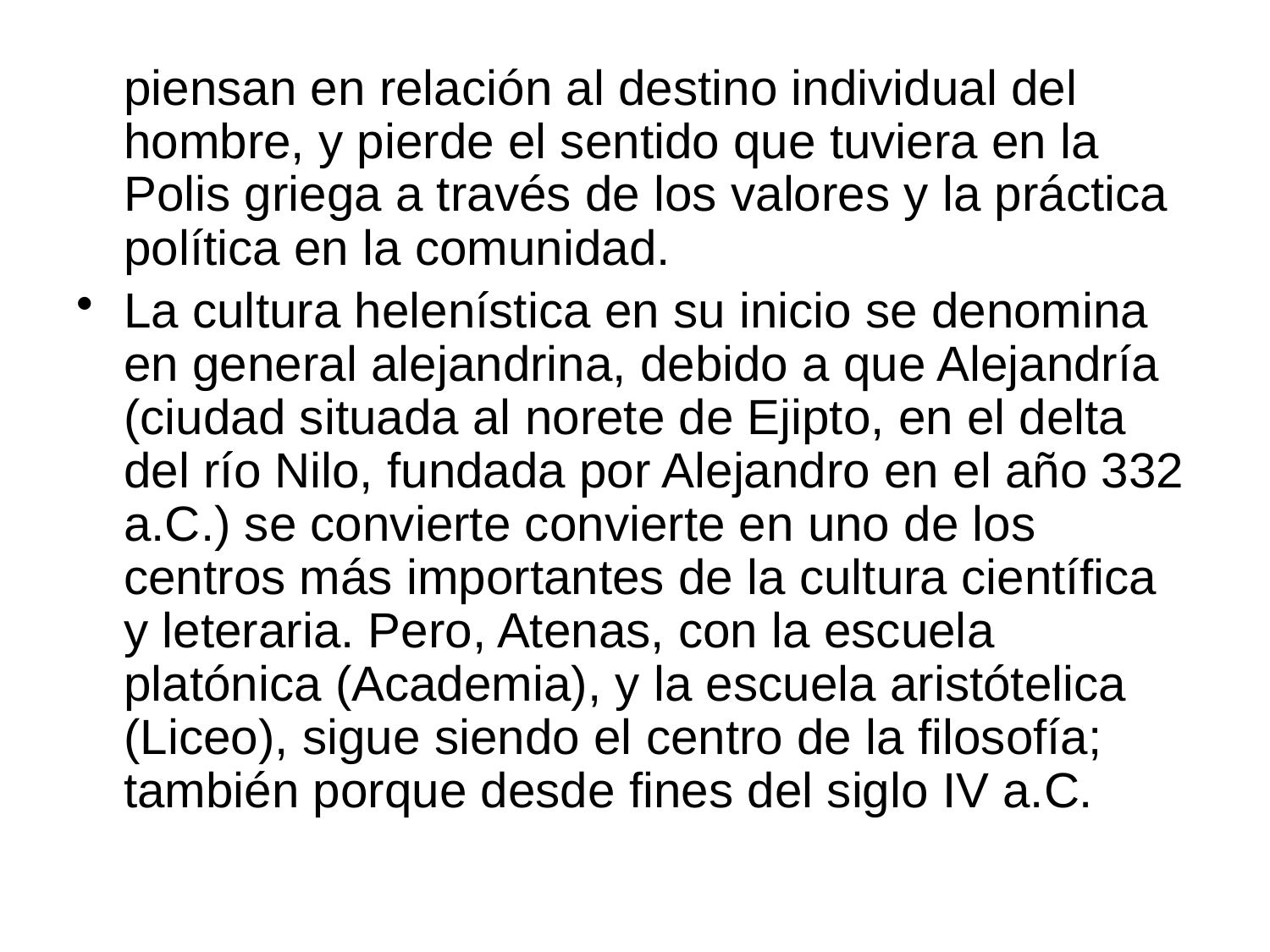

piensan en relación al destino individual del hombre, y pierde el sentido que tuviera en la Polis griega a través de los valores y la práctica política en la comunidad.
La cultura helenística en su inicio se denomina en general alejandrina, debido a que Alejandría (ciudad situada al norete de Ejipto, en el delta del río Nilo, fundada por Alejandro en el año 332 a.C.) se convierte convierte en uno de los centros más importantes de la cultura científica y leteraria. Pero, Atenas, con la escuela platónica (Academia), y la escuela aristótelica (Liceo), sigue siendo el centro de la filosofía; también porque desde fines del siglo IV a.C.